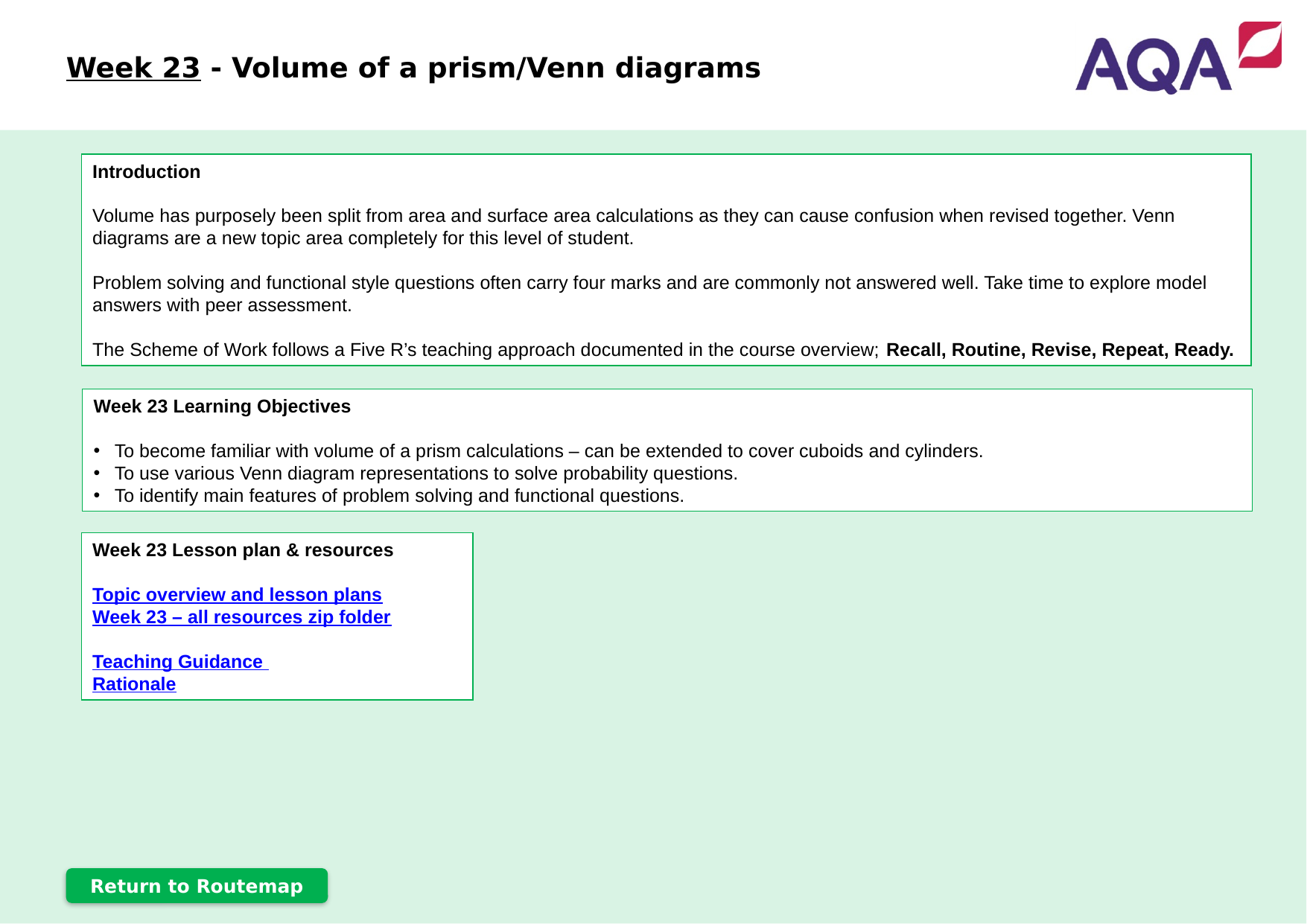

Week 23 - Volume of a prism/Venn diagrams
Introduction

Volume has purposely been split from area and surface area calculations as they can cause confusion when revised together. Venn diagrams are a new topic area completely for this level of student.

Problem solving and functional style questions often carry four marks and are commonly not answered well. Take time to explore model answers with peer assessment.

The Scheme of Work follows a Five R’s teaching approach documented in the course overview; Recall, Routine, Revise, Repeat, Ready.
Week 23 Learning Objectives

To become familiar with volume of a prism calculations – can be extended to cover cuboids and cylinders.
To use various Venn diagram representations to solve probability questions.
To identify main features of problem solving and functional questions.
Week 23 Lesson plan & resources

Topic overview and lesson plans
Week 23 – all resources zip folder

Teaching Guidance
Rationale